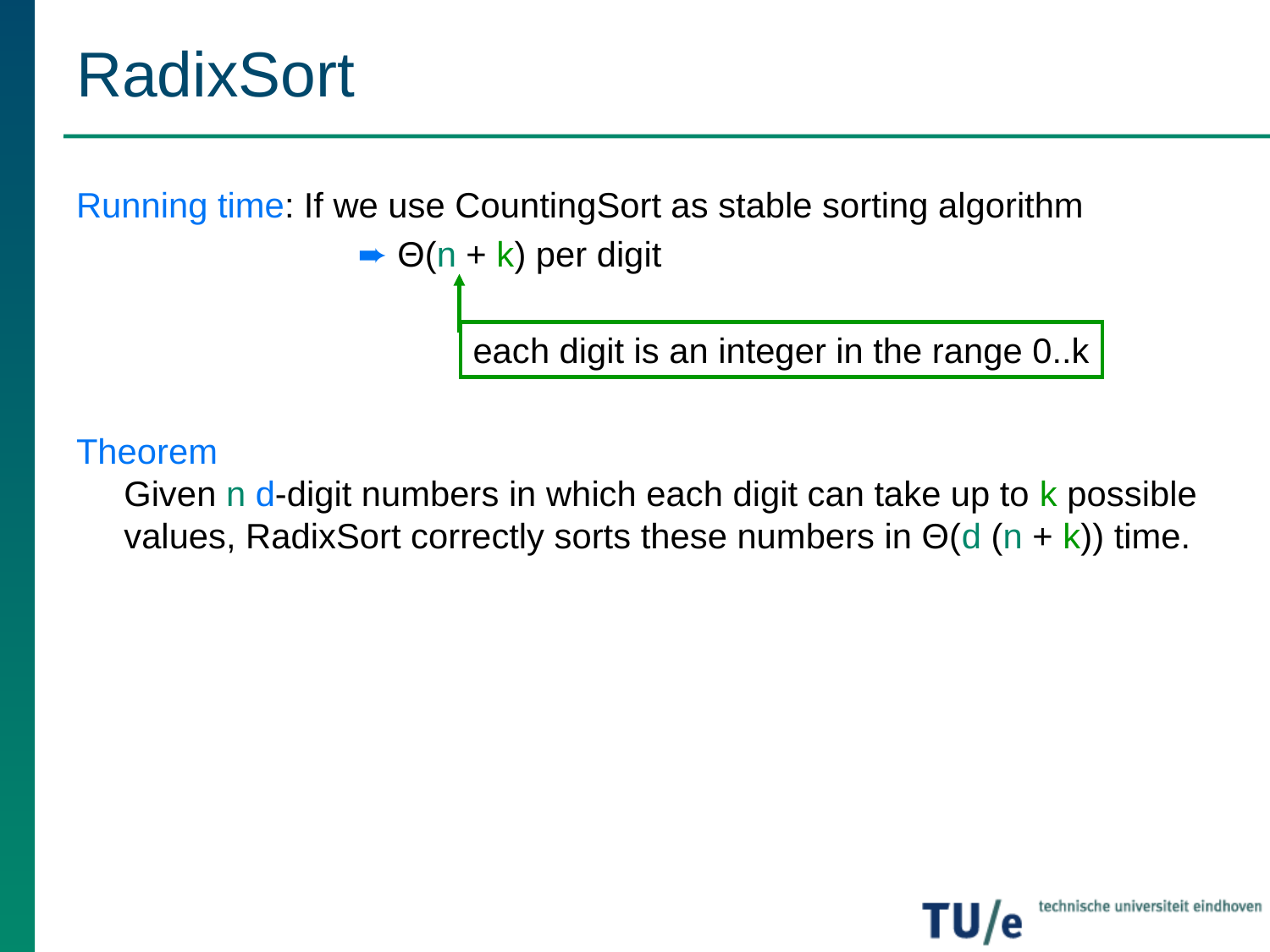

# RadixSort
Running time: If we use CountingSort as stable sorting algorithm
		           ➨ Θ(n + k) per digit

Theorem
Given n d-digit numbers in which each digit can take up to k possible values, RadixSort correctly sorts these numbers in Θ(d (n + k)) time.

each digit is an integer in the range 0..k